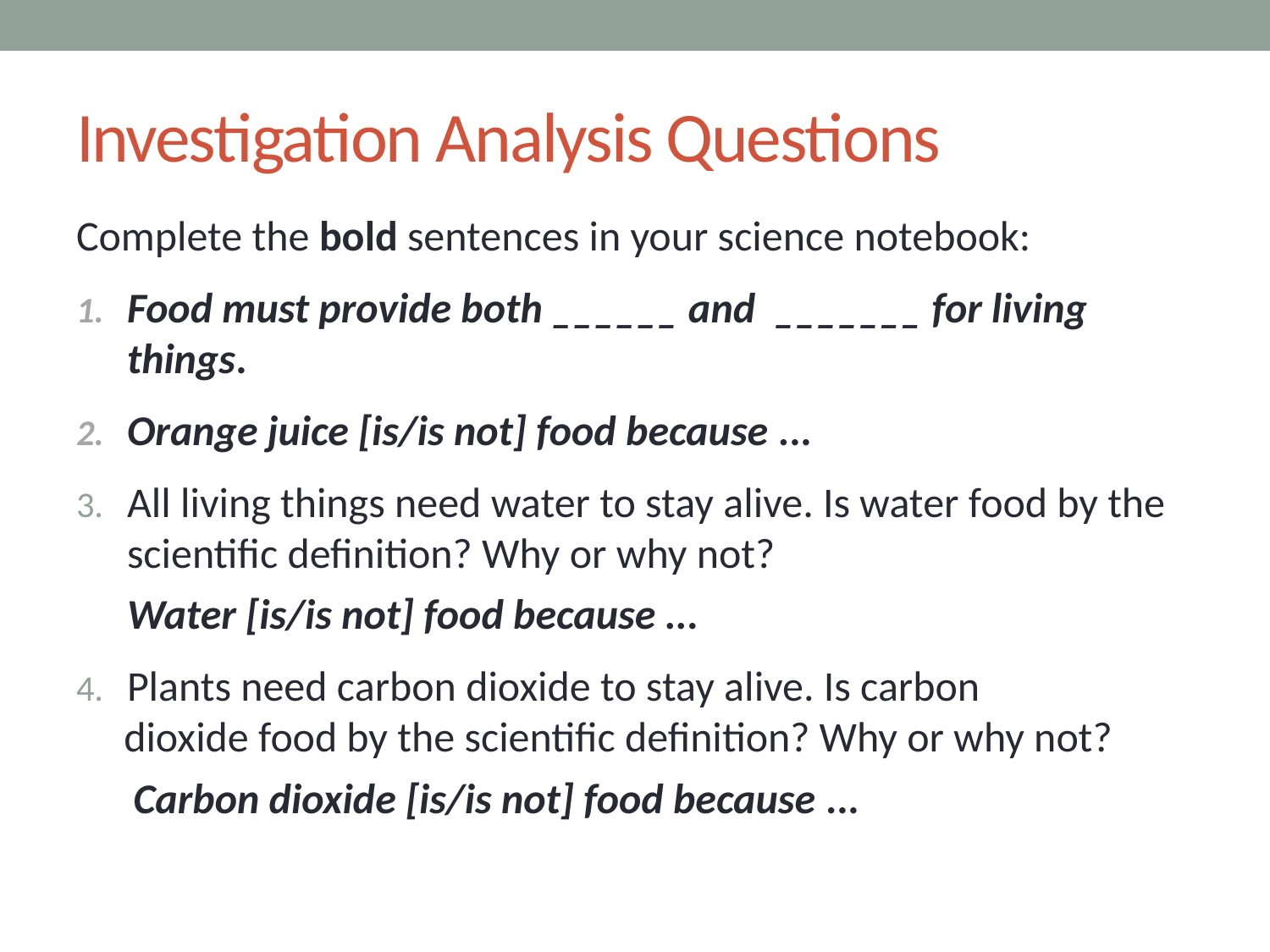

# Investigation Analysis Questions
Complete the bold sentences in your science notebook:
Food must provide both ______ and  _______ for living things.
Orange juice [is/is not] food because ...
All living things need water to stay alive. Is water food by the scientific definition? Why or why not?
Water [is/is not] food because ...
Plants need carbon dioxide to stay alive. Is carbon
     dioxide food by the scientific definition? Why or why not?
      Carbon dioxide [is/is not] food because ...